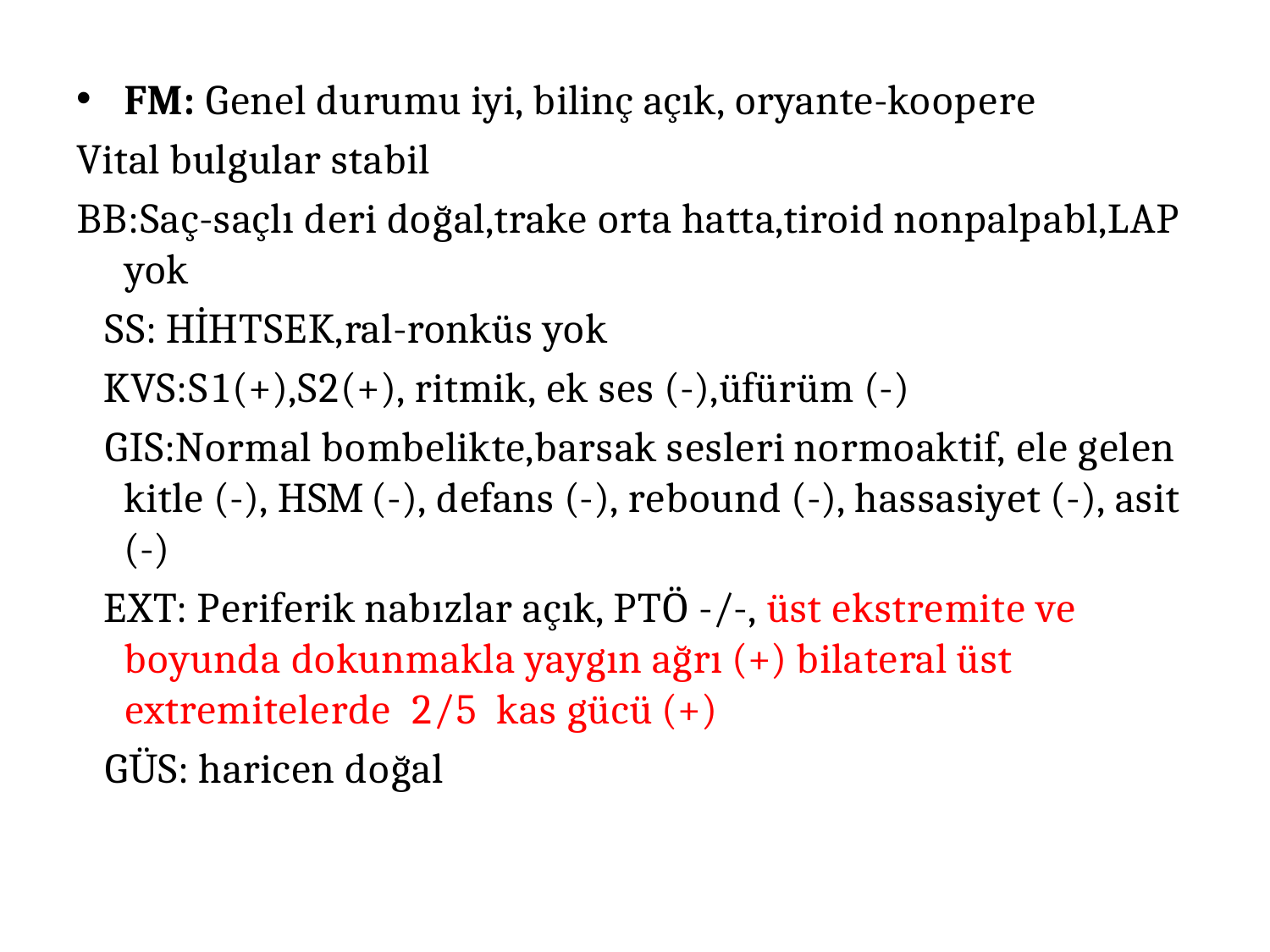

FM: Genel durumu iyi, bilinç açık, oryante-koopere
Vital bulgular stabil
BB:Saç-saçlı deri doğal,trake orta hatta,tiroid nonpalpabl,LAP yok
   SS: HİHTSEK,ral-ronküs yok
   KVS:S1(+),S2(+), ritmik, ek ses (-),üfürüm (-)
   GIS:Normal bombelikte,barsak sesleri normoaktif, ele gelen kitle (-), HSM (-), defans (-), rebound (-), hassasiyet (-), asit (-)
   EXT: Periferik nabızlar açık, PTÖ -/-, üst ekstremite ve boyunda dokunmakla yaygın ağrı (+) bilateral üst extremitelerde  2/5  kas gücü (+)
   GÜS: haricen doğal